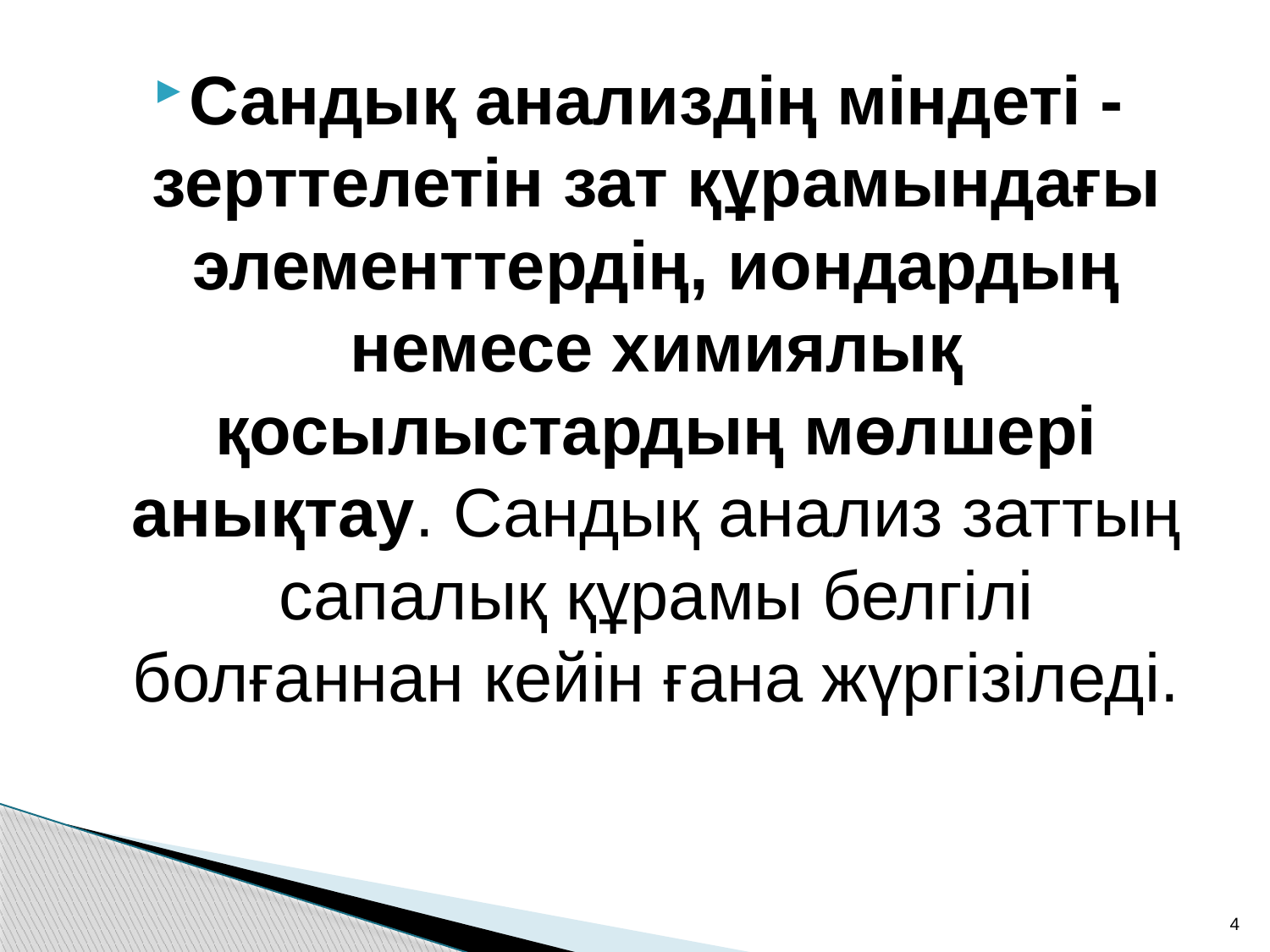

Сандық анализдің міндеті - зерттелетін зат құрамындағы элементтердің, иондардың немесе химиялық қосылыстардың мөлшері анықтау. Сандық анализ заттың сапалық құрамы белгілі болғаннан кейін ғана жүргізіледі.

4